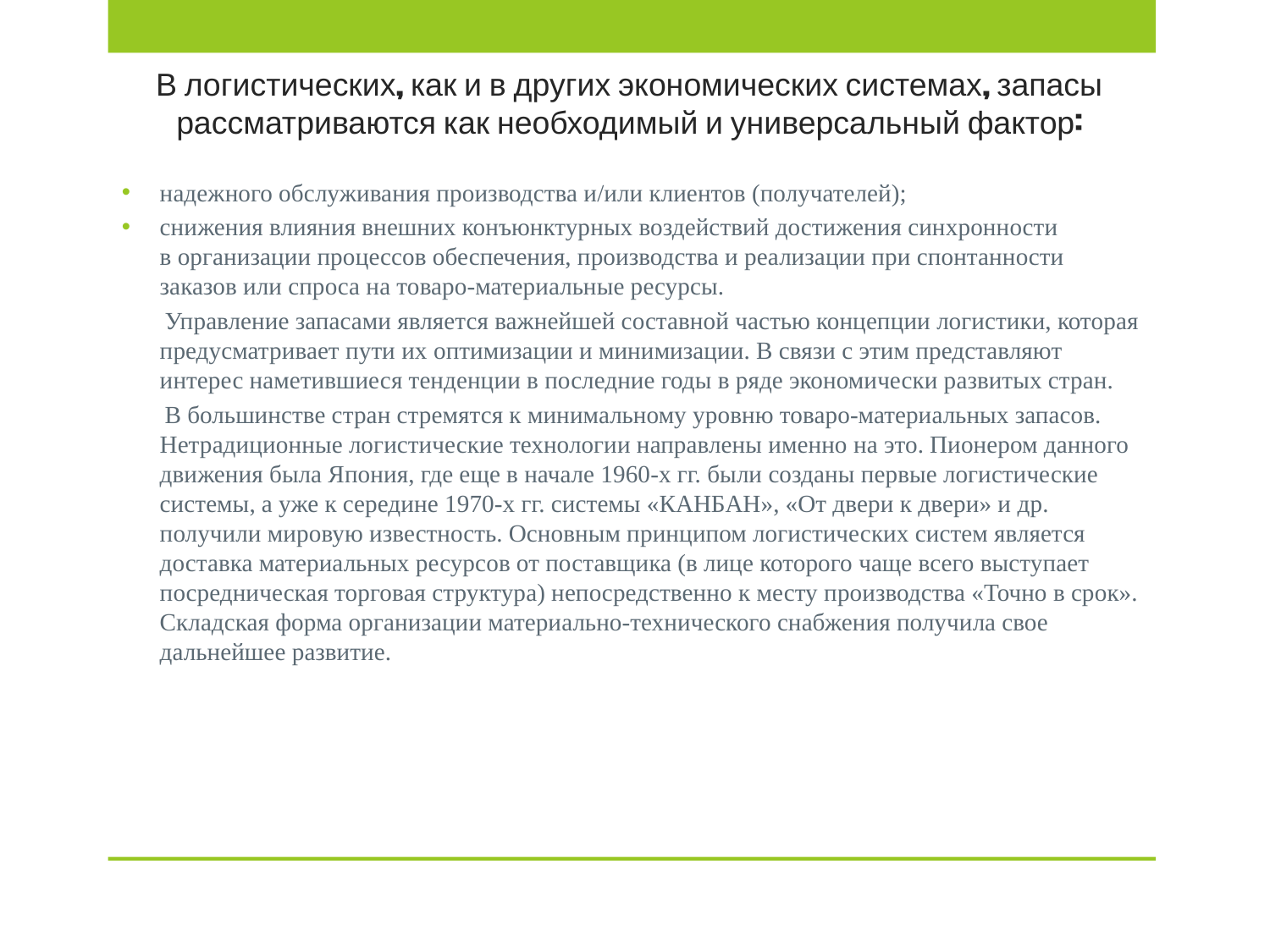

# В логистических, как и в других экономических системах, запасы рассматриваются как необходимый и универсальный фактор:
надежного обслуживания производства и/или клиентов (получателей);
снижения влияния внешних конъюнктурных воздействий достижения синхронности в организации процессов обеспечения, производства и реализации при спонтанности заказов или спроса на товаро-материальные ресурсы.
       Управление запасами является важнейшей составной частью концепции логистики, которая предусматривает пути их оптимизации и минимизации. В связи с этим представляют интерес наметившиеся тенденции в последние годы в ряде экономически развитых стран.
       В большинстве стран стремятся к минимальному уровню товаро-материальных запасов. Нетрадиционные логистические технологии направлены именно на это. Пионером данного движения была Япония, где еще в начале 1960-х гг. были созданы первые логистические системы, а уже к середине 1970-х гг. системы «КАНБАН», «От двери к двери» и др. получили мировую известность. Основным принципом логистических систем является доставка материальных ресурсов от поставщика (в лице которого чаще всего выступает посредническая торговая структура) непосредственно к месту производства «Точно в срок». Складская форма организации материально-технического снабжения получила свое дальнейшее развитие.